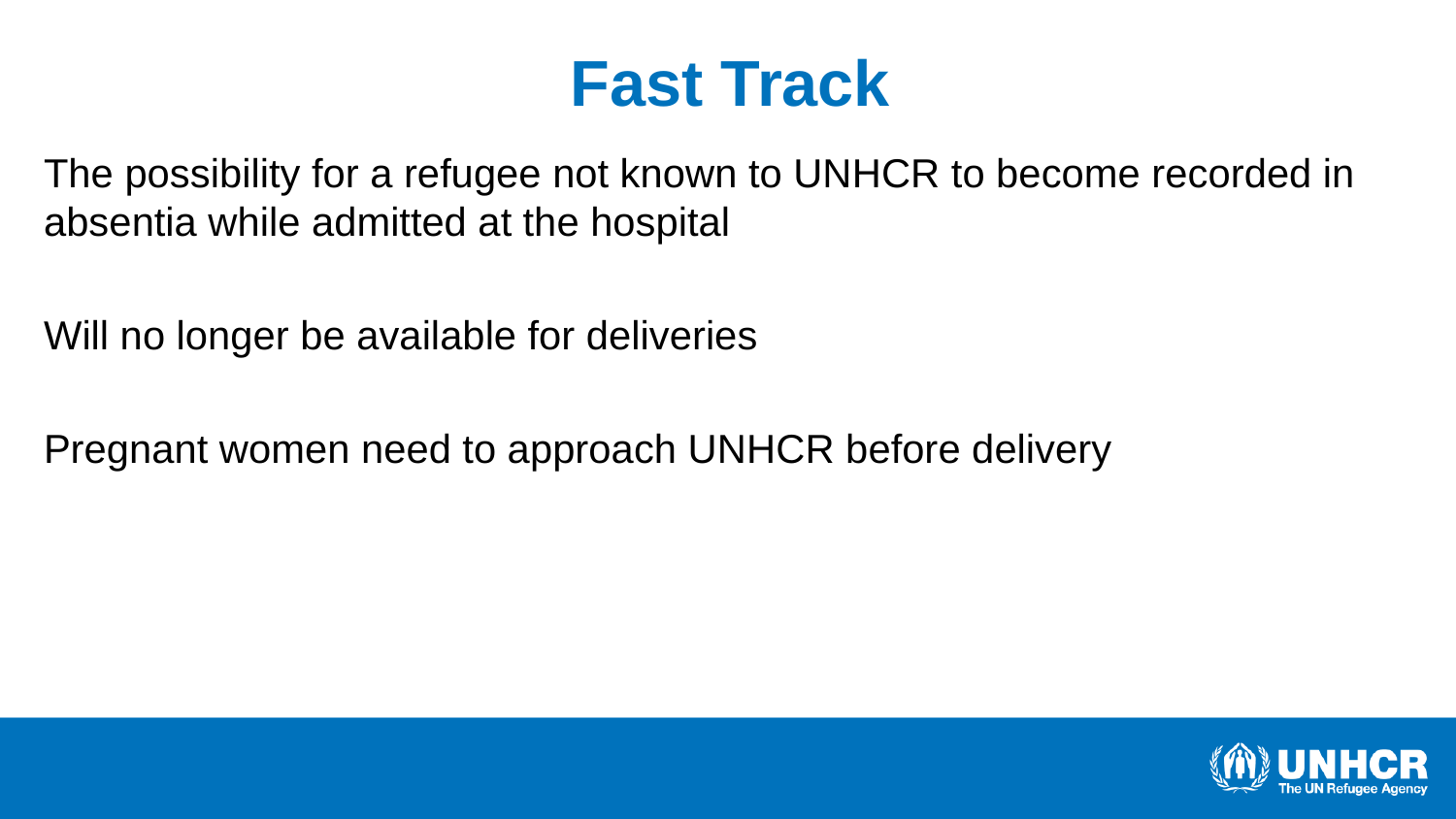

# Fast Track
The possibility for a refugee not known to UNHCR to become recorded in absentia while admitted at the hospital

Will no longer be available for deliveries

Pregnant women need to approach UNHCR before delivery